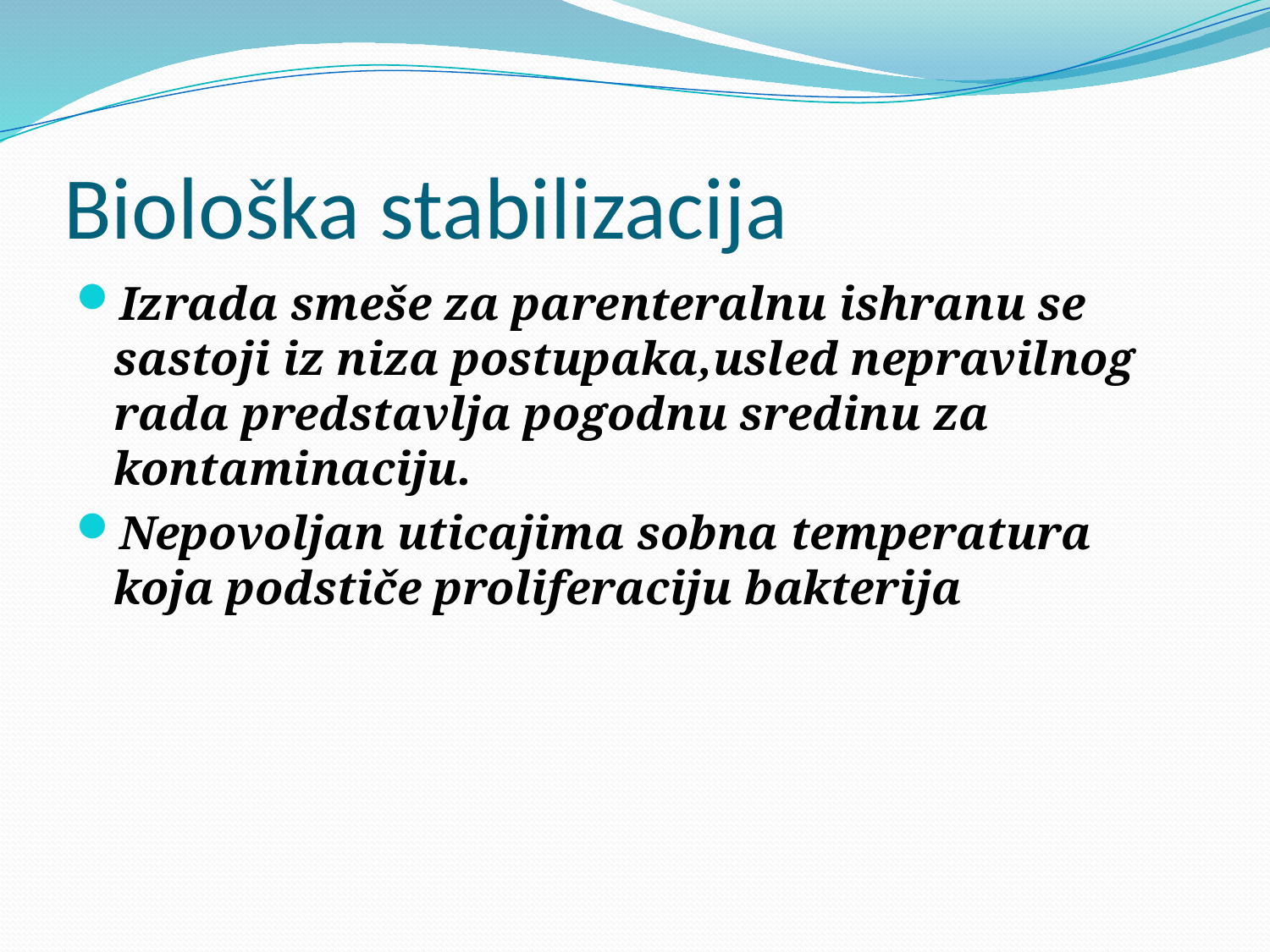

# Biološka stabilizacija
Izrada smeše za parenteralnu ishranu se sastoji iz niza postupaka,usled nepravilnog rada predstavlja pogodnu sredinu za kontaminaciju.
Nepovoljan uticajima sobna temperatura koja podstiče proliferaciju bakterija